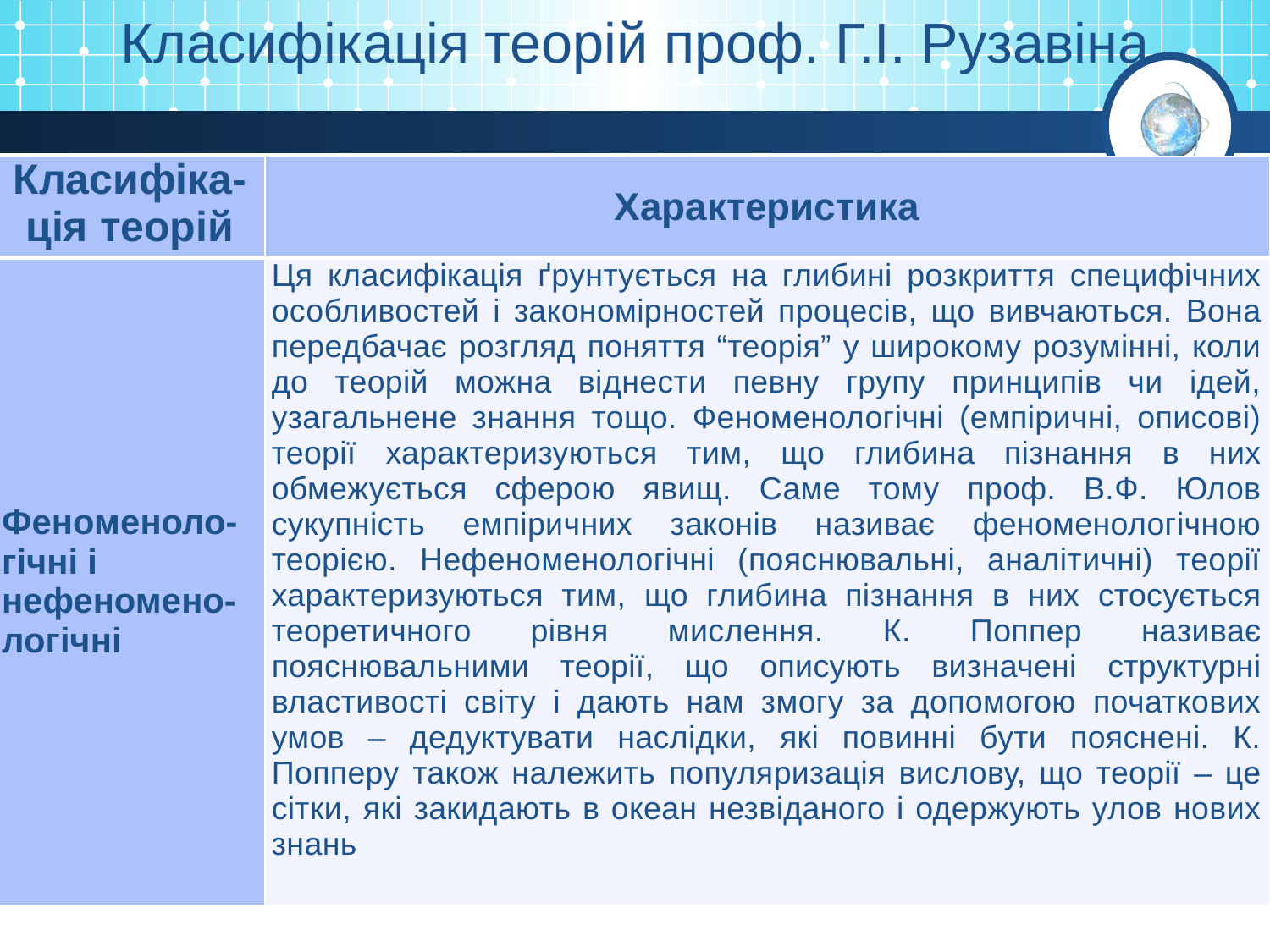

Класифікація теорій проф. Г.І. Рузавіна
| Класифіка-ція теорій | Характеристика |
| --- | --- |
| Феноменоло-гічні і нефеномено-логічні | Ця класифікація ґрунтується на глибині розкриття специфічних особливостей і закономірностей процесів, що вивчаються. Вона передбачає розгляд поняття “теорія” у широкому розумінні, коли до теорій можна віднести певну групу принципів чи ідей, узагальнене знання тощо. Феноменологічні (емпіричні, описові) теорії характеризуються тим, що глибина пізнання в них обмежується сферою явищ. Саме тому проф. В.Ф. Юлов сукупність емпіричних законів називає феноменологічною теорією. Нефеноменологічні (пояснювальні, аналітичні) теорії характеризуються тим, що глибина пізнання в них стосується теоретичного рівня мислення. К. Поппер називає пояснювальними теорії, що описують визначені структурні властивості світу і дають нам змогу за допомогою початкових умов – дедуктувати наслідки, які повинні бути пояснені. К. Попперу також належить популяризація вислову, що теорії – це сітки, які закидають в океан незвіданого і одержують улов нових знань |